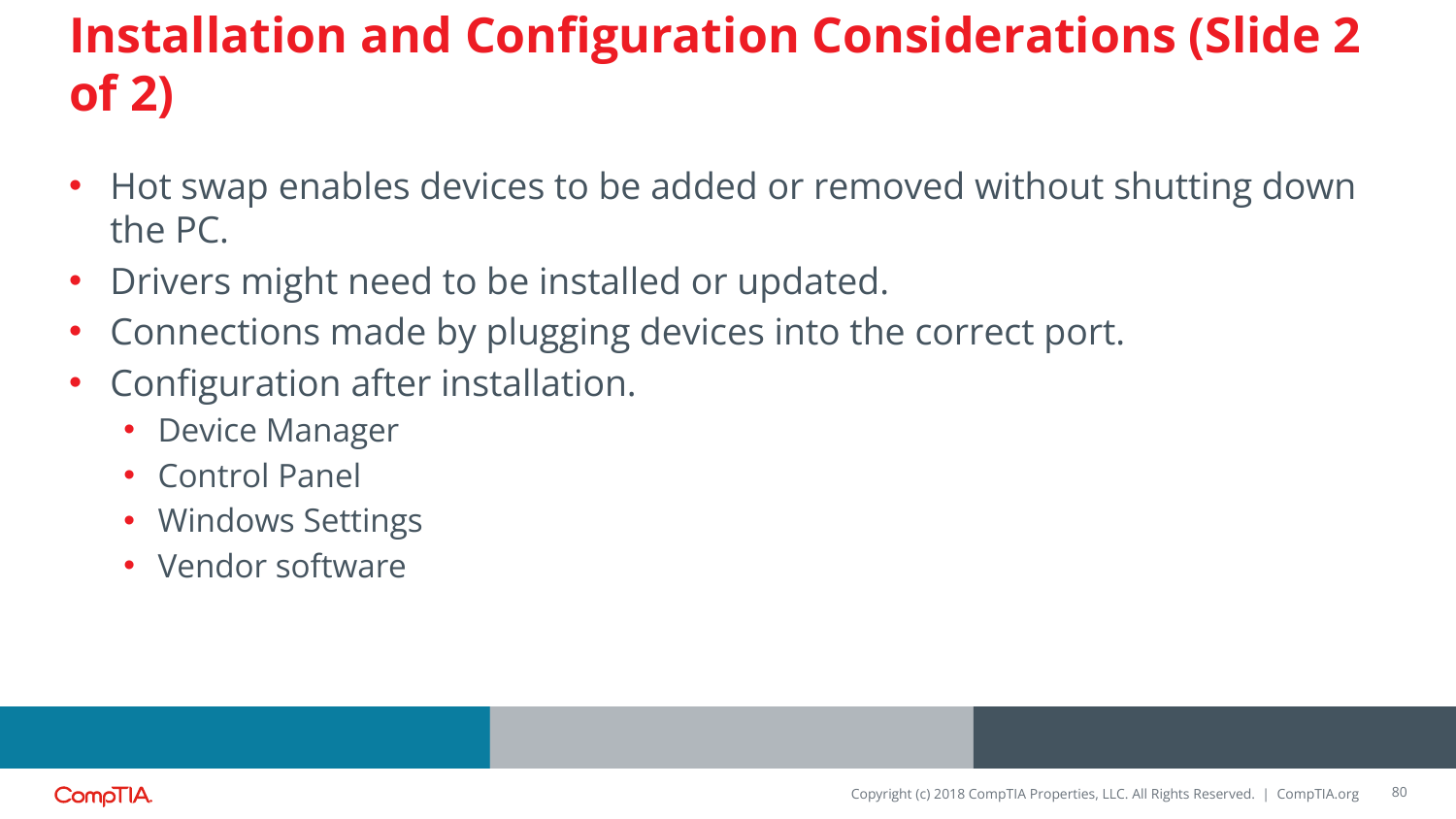

# Installation and Configuration Considerations (Slide 2 of 2)
Hot swap enables devices to be added or removed without shutting down the PC.
Drivers might need to be installed or updated.
Connections made by plugging devices into the correct port.
Configuration after installation.
Device Manager
Control Panel
Windows Settings
Vendor software

80